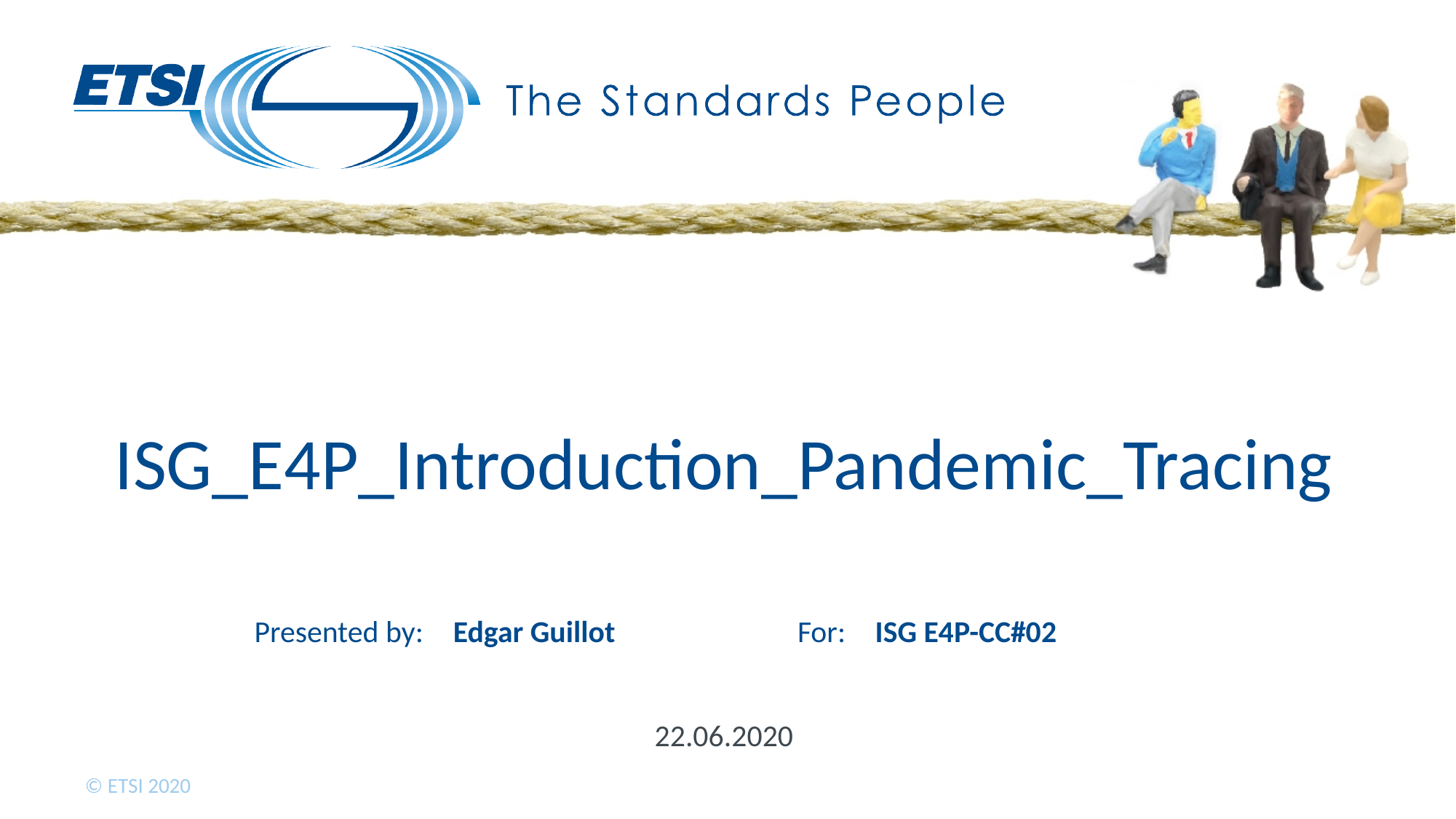

# ISG_E4P_Introduction_Pandemic_Tracing
Edgar Guillot
ISG E4P-CC#02
22.06.2020